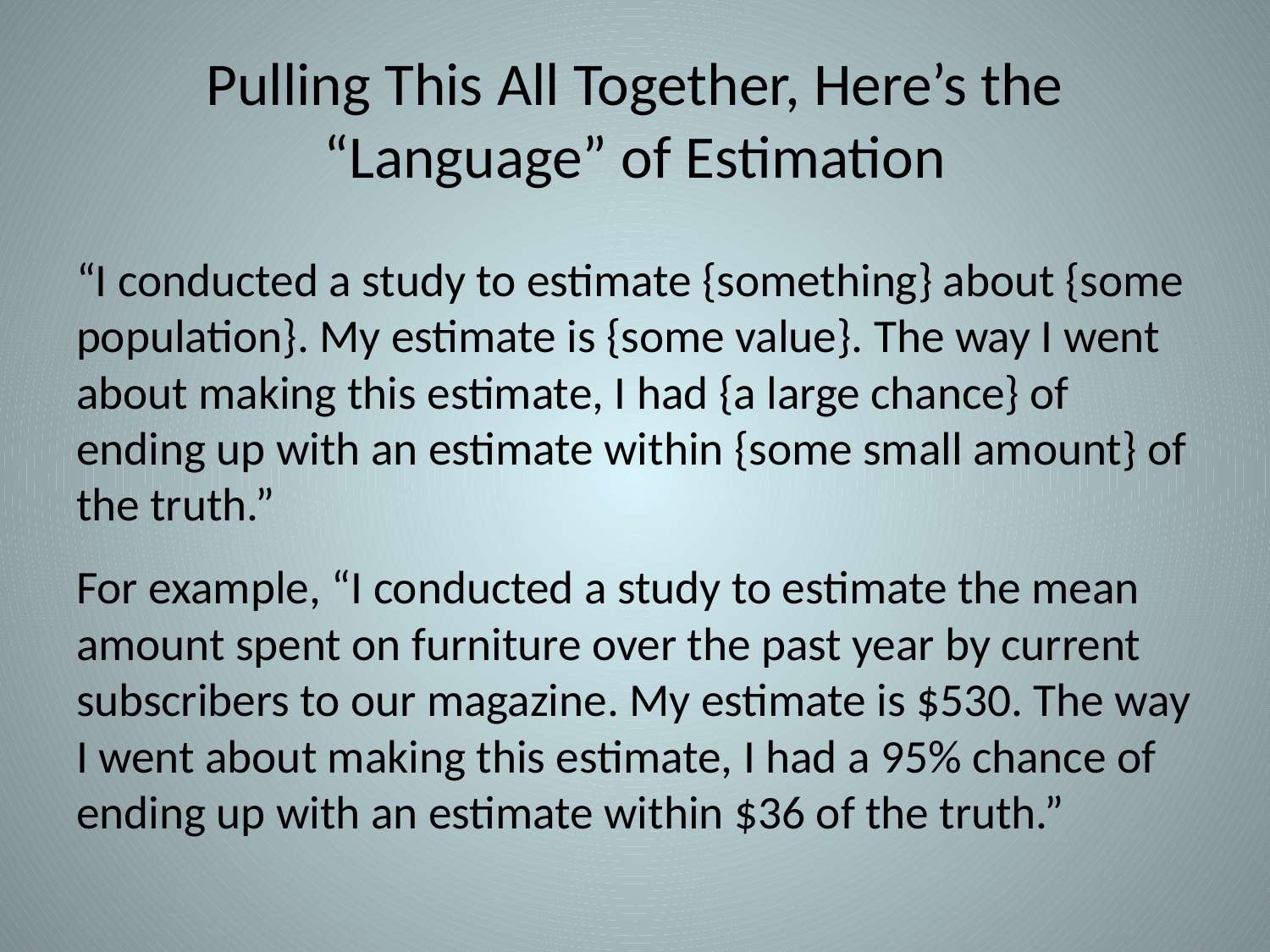

# Pulling This All Together, Here’s the “Language” of Estimation
“I conducted a study to estimate {something} about {some population}. My estimate is {some value}. The way I went about making this estimate, I had {a large chance} of ending up with an estimate within {some small amount} of the truth.”
For example, “I conducted a study to estimate the mean amount spent on furniture over the past year by current subscribers to our magazine. My estimate is $530. The way I went about making this estimate, I had a 95% chance of ending up with an estimate within $36 of the truth.”